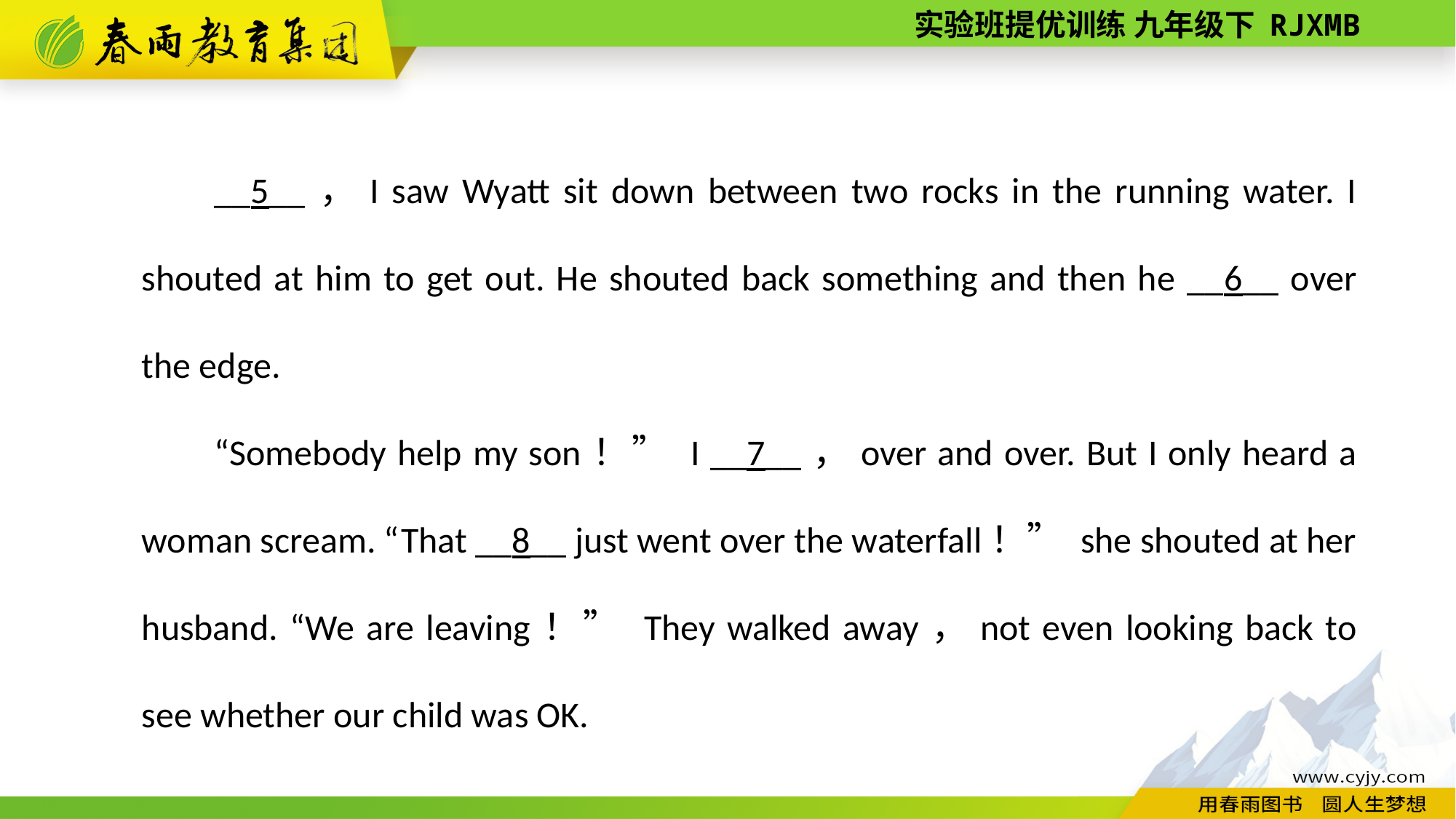

__5__，I saw Wyatt sit down between two rocks in the running water. I shouted at him to get out. He shouted back something and then he __6__ over the edge.
“Somebody help my son！” I __7__，over and over. But I only heard a woman scream. “That __8__ just went over the waterfall！” she shouted at her husband. “We are leaving！” They walked away，not even looking back to see whether our child was OK.